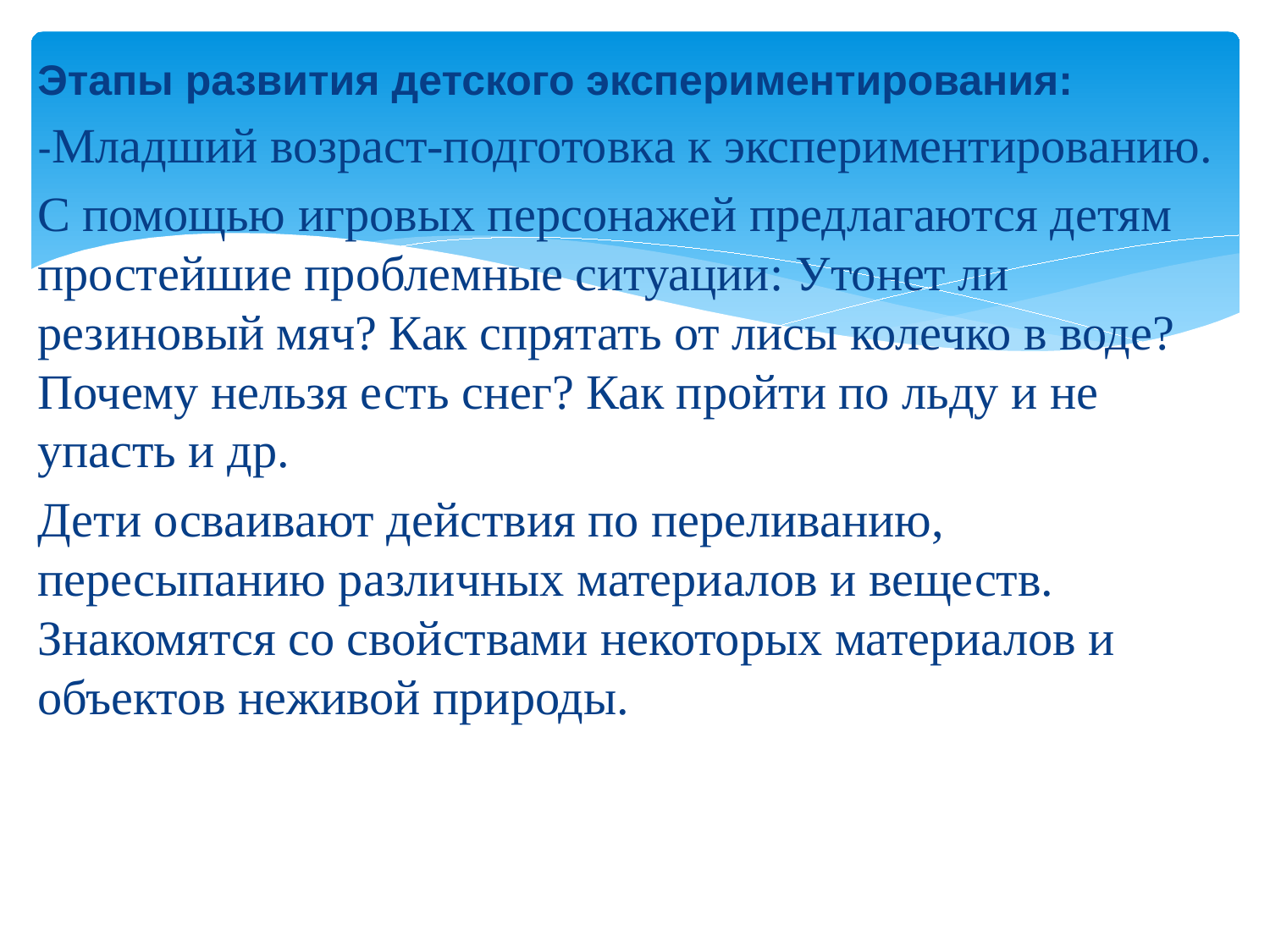

Этапы развития детского экспериментирования:
-Младший возраст-подготовка к экспериментированию.
С помощью игровых персонажей предлагаются детям простейшие проблемные ситуации: Утонет ли резиновый мяч? Как спрятать от лисы колечко в воде? Почему нельзя есть снег? Как пройти по льду и не упасть и др.
Дети осваивают действия по переливанию, пересыпанию различных материалов и веществ. Знакомятся со свойствами некоторых материалов и объектов неживой природы.